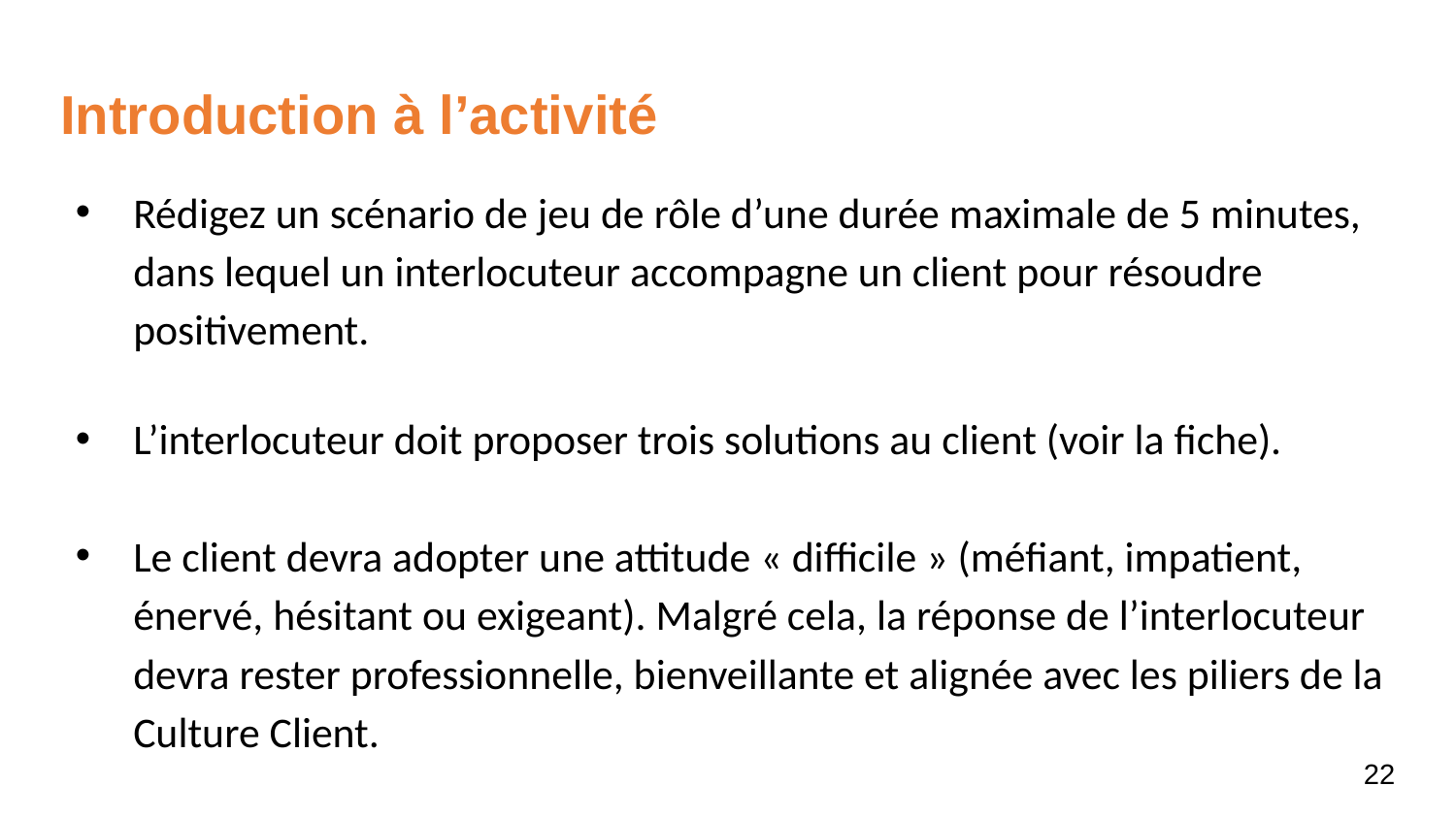

# Introduction à l’activité
Rédigez un scénario de jeu de rôle d’une durée maximale de 5 minutes, dans lequel un interlocuteur accompagne un client pour résoudre positivement.
L’interlocuteur doit proposer trois solutions au client (voir la fiche).
Le client devra adopter une attitude « difficile » (méfiant, impatient, énervé, hésitant ou exigeant). Malgré cela, la réponse de l’interlocuteur devra rester professionnelle, bienveillante et alignée avec les piliers de la Culture Client.
22